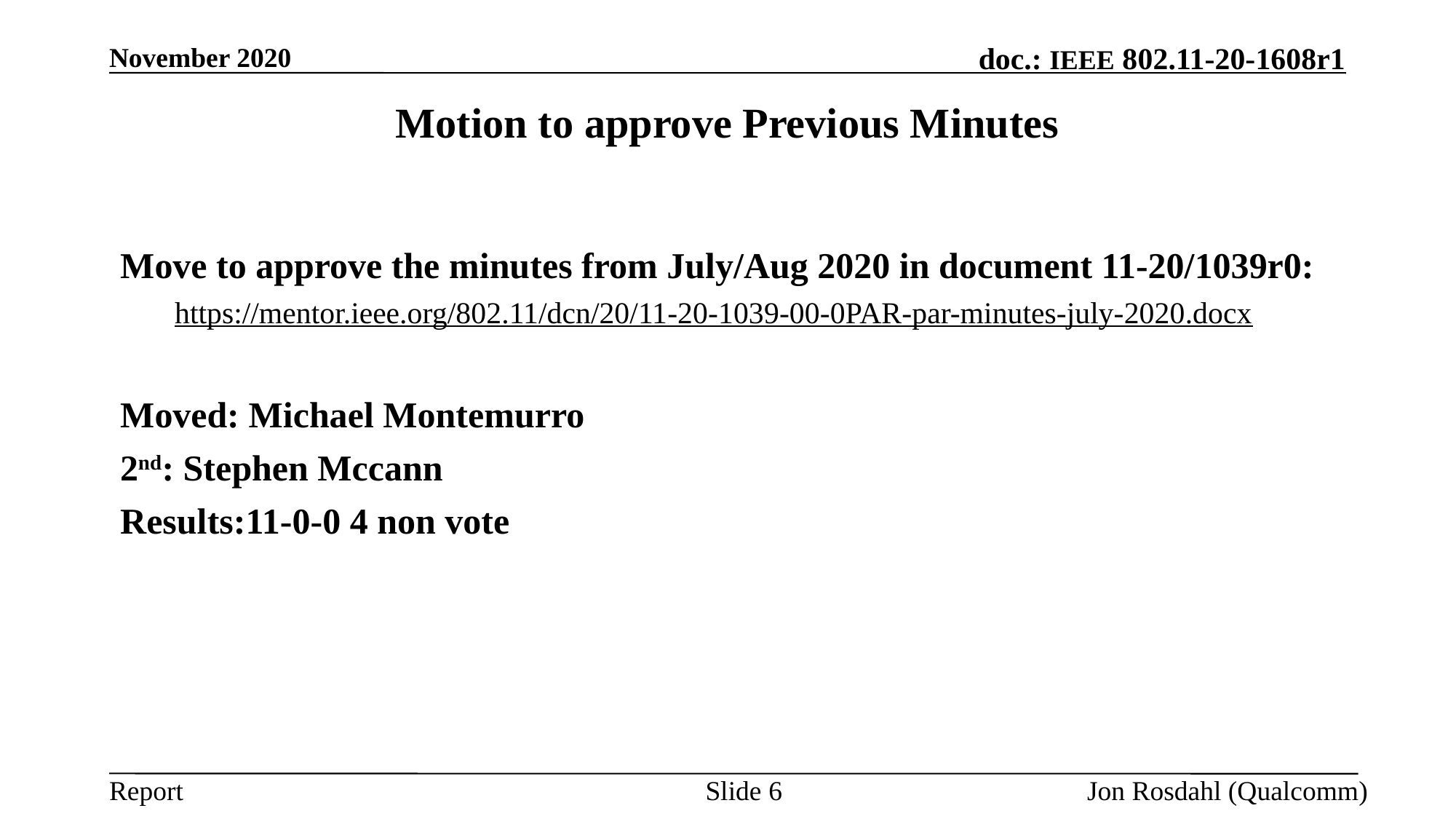

November 2020
# Motion to approve Previous Minutes
Move to approve the minutes from July/Aug 2020 in document 11-20/1039r0:
https://mentor.ieee.org/802.11/dcn/20/11-20-1039-00-0PAR-par-minutes-july-2020.docx

Moved: Michael Montemurro
2nd: Stephen Mccann
Results:11-0-0 4 non vote
Slide 6
Jon Rosdahl (Qualcomm)